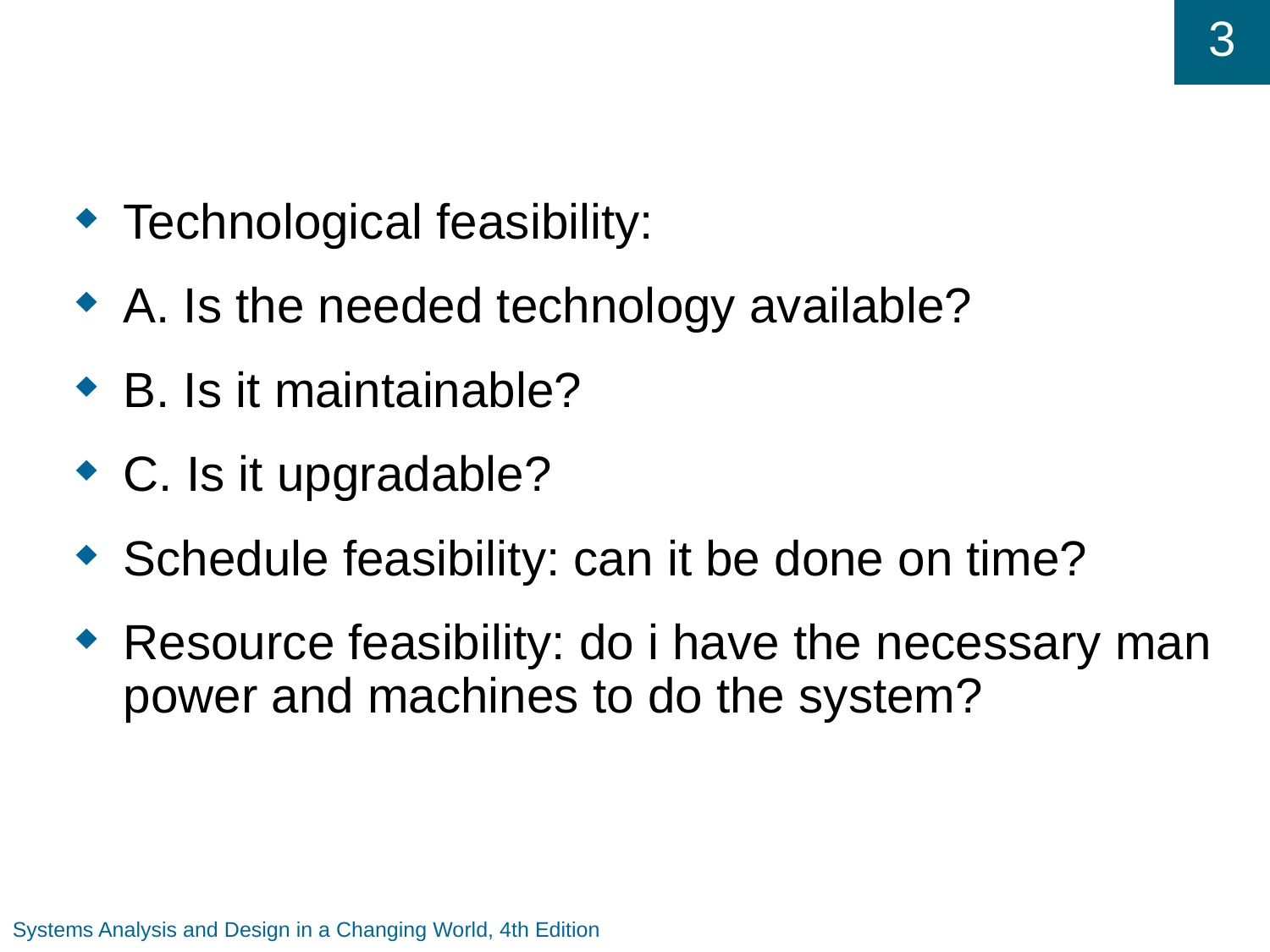

#
Technological feasibility:
A. Is the needed technology available?
B. Is it maintainable?
C. Is it upgradable?
Schedule feasibility: can it be done on time?
Resource feasibility: do i have the necessary man power and machines to do the system?
Systems Analysis and Design in a Changing World, 4th Edition